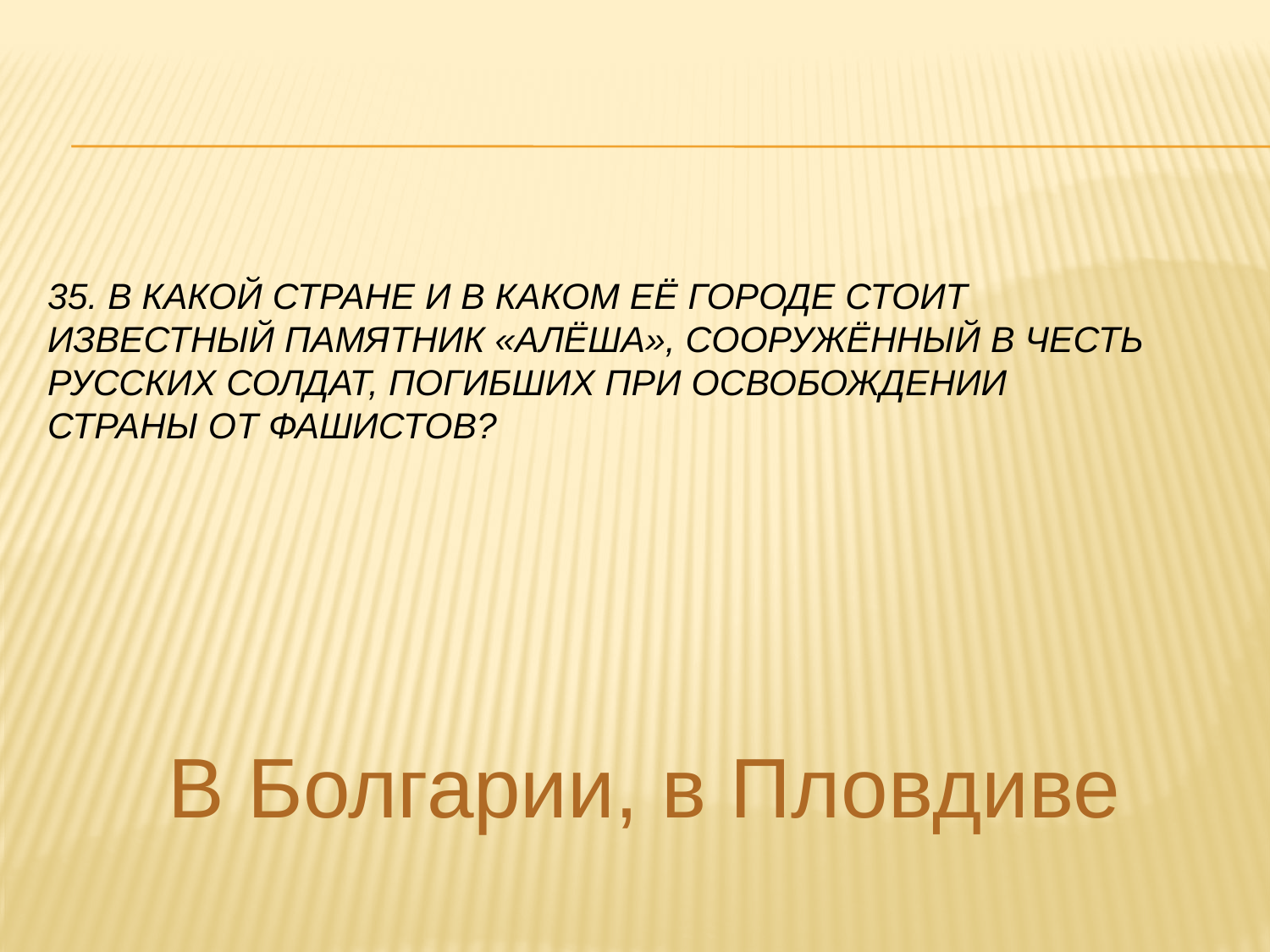

# 35. В какой стране и в каком её городе стоит известный памятник «Алёша», сооружённый в честь русских солдат, погибших при освобождении страны от фашистов?
В Болгарии, в Пловдиве